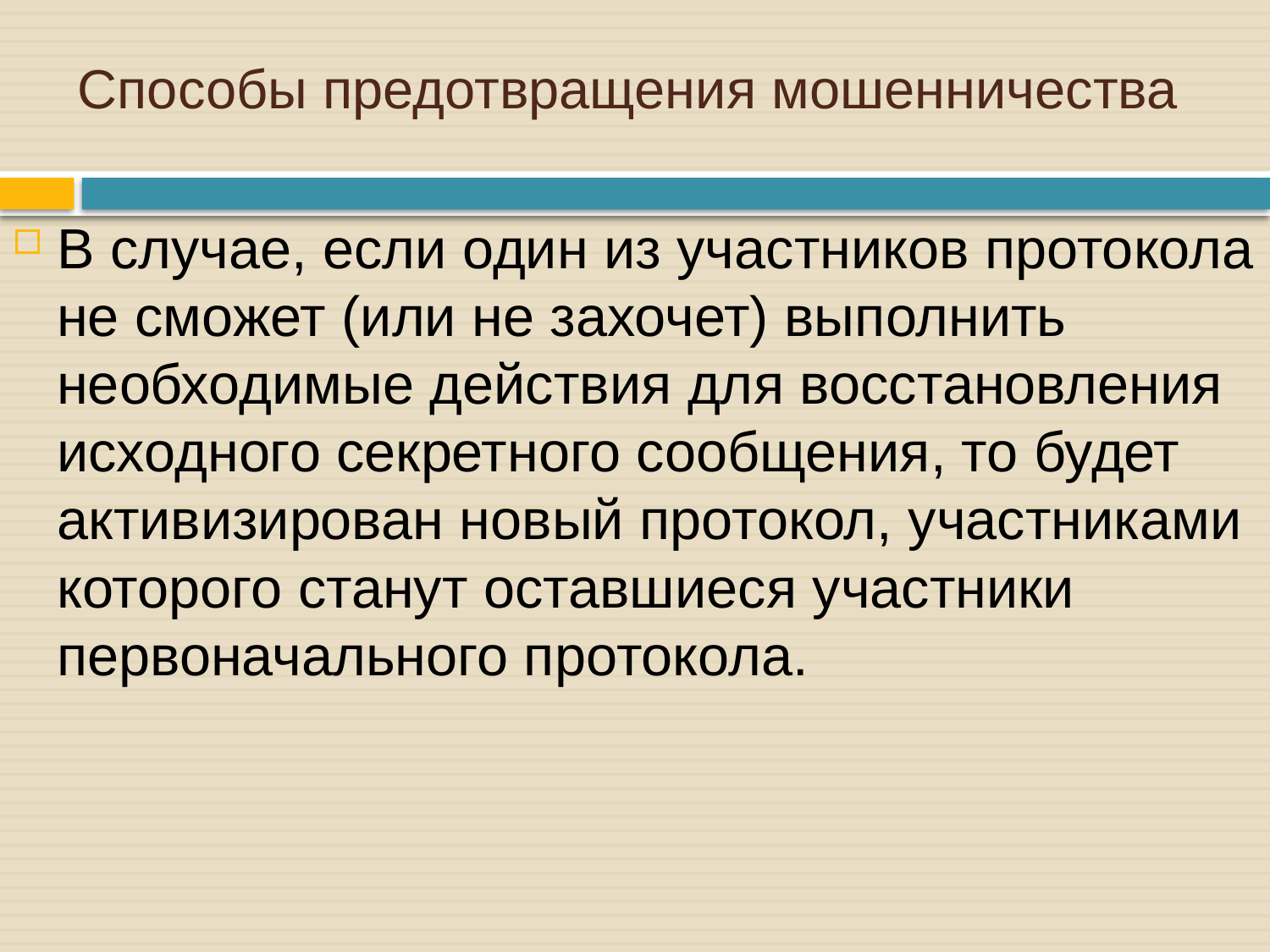

# Способы предотвращения мошенничества
В случае, если один из участников протокола не сможет (или не захочет) выполнить необходимые действия для восстановления исходного секретного сообщения, то будет активизирован новый протокол, участниками которого станут оставшиеся участники первоначального протокола.